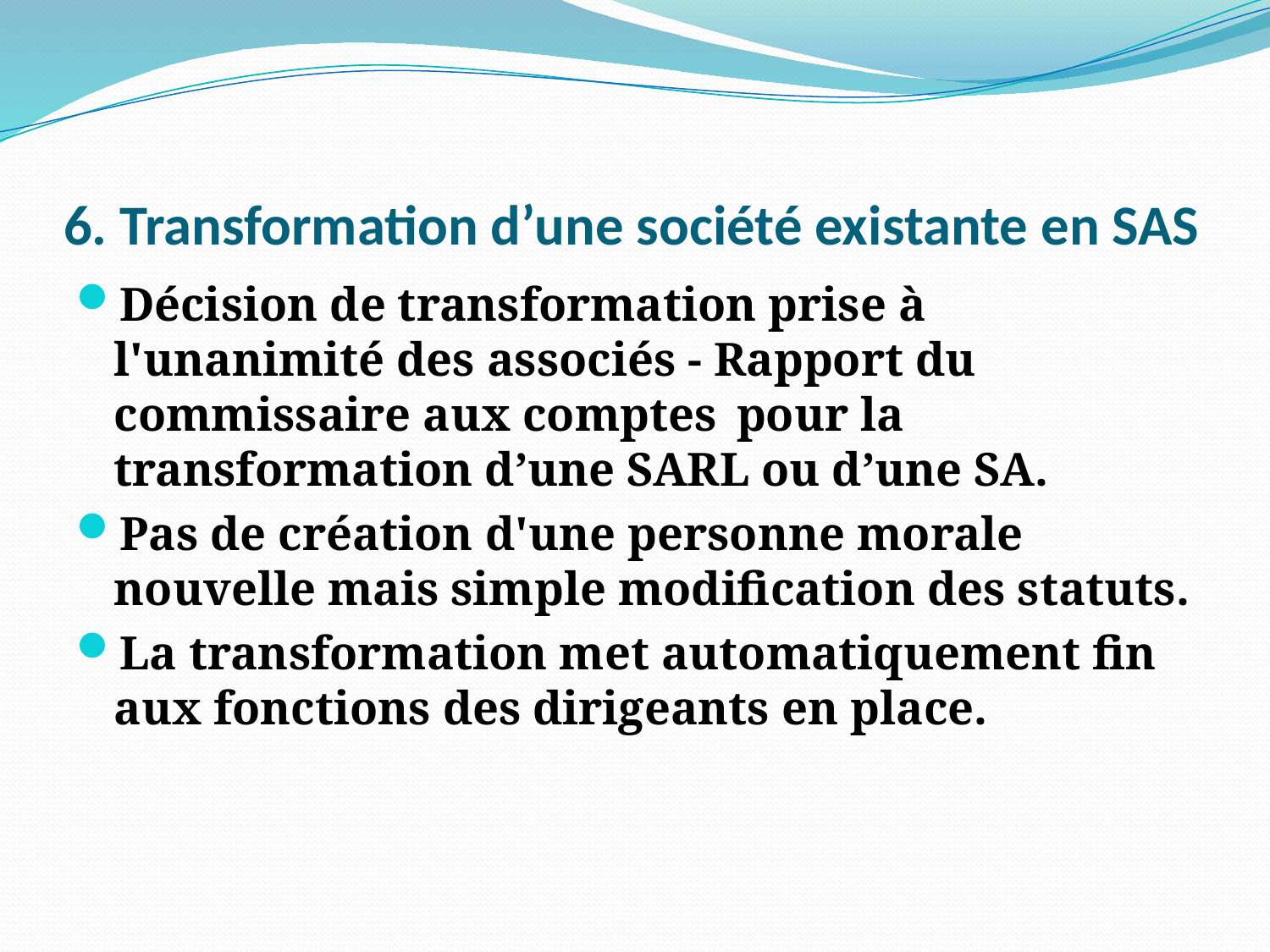

# 6. Transformation d’une société existante en SAS
Décision de transformation prise à l'unanimité des associés - Rapport du commissaire aux comptes  pour la transformation d’une SARL ou d’une SA.
Pas de création d'une personne morale nouvelle mais simple modification des statuts.
La transformation met automatiquement fin aux fonctions des dirigeants en place.